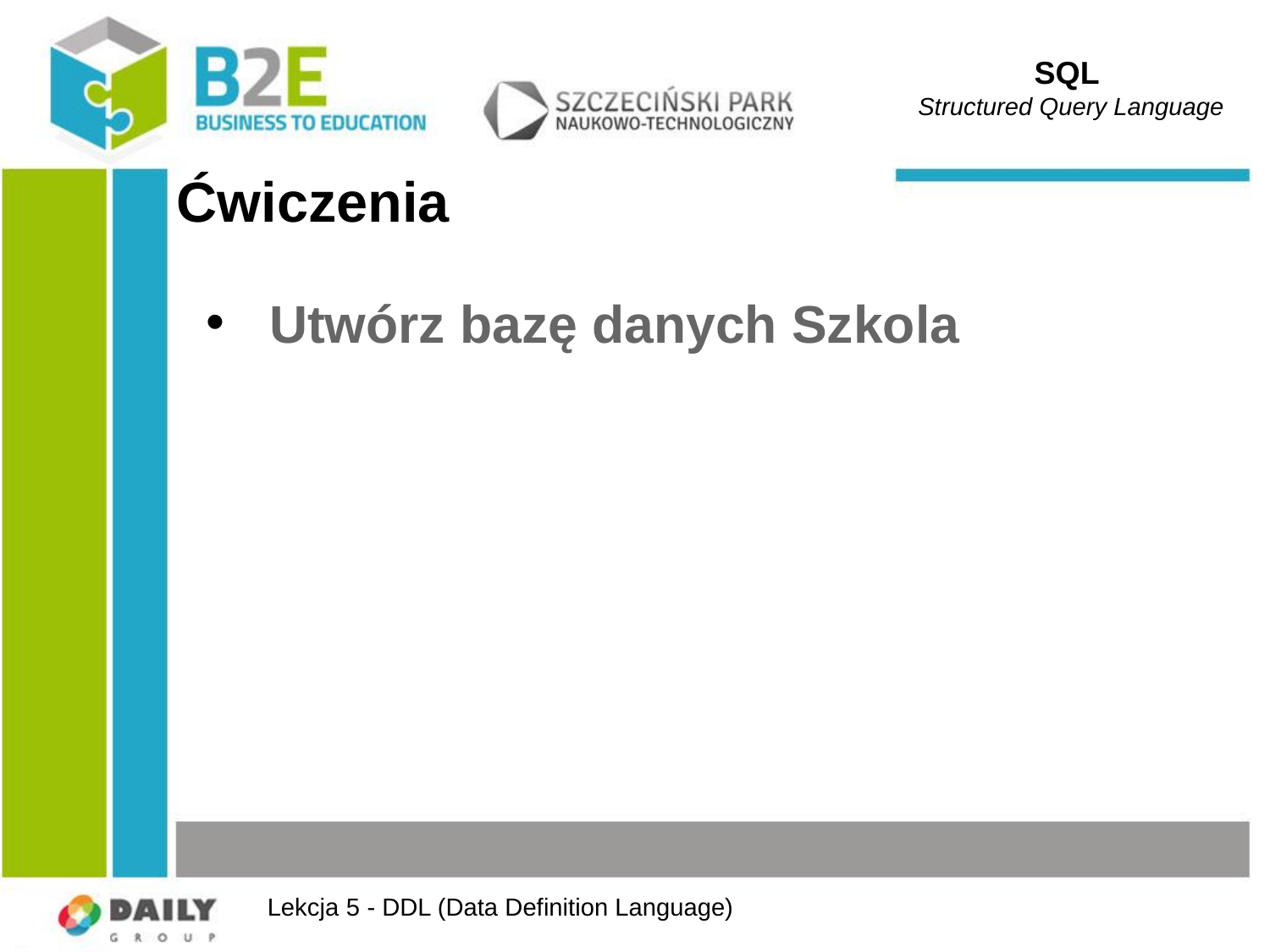

SQL
Structured Query Language
# Ćwiczenia
Utwórz bazę danych Szkola
Lekcja 5 - DDL (Data Definition Language)